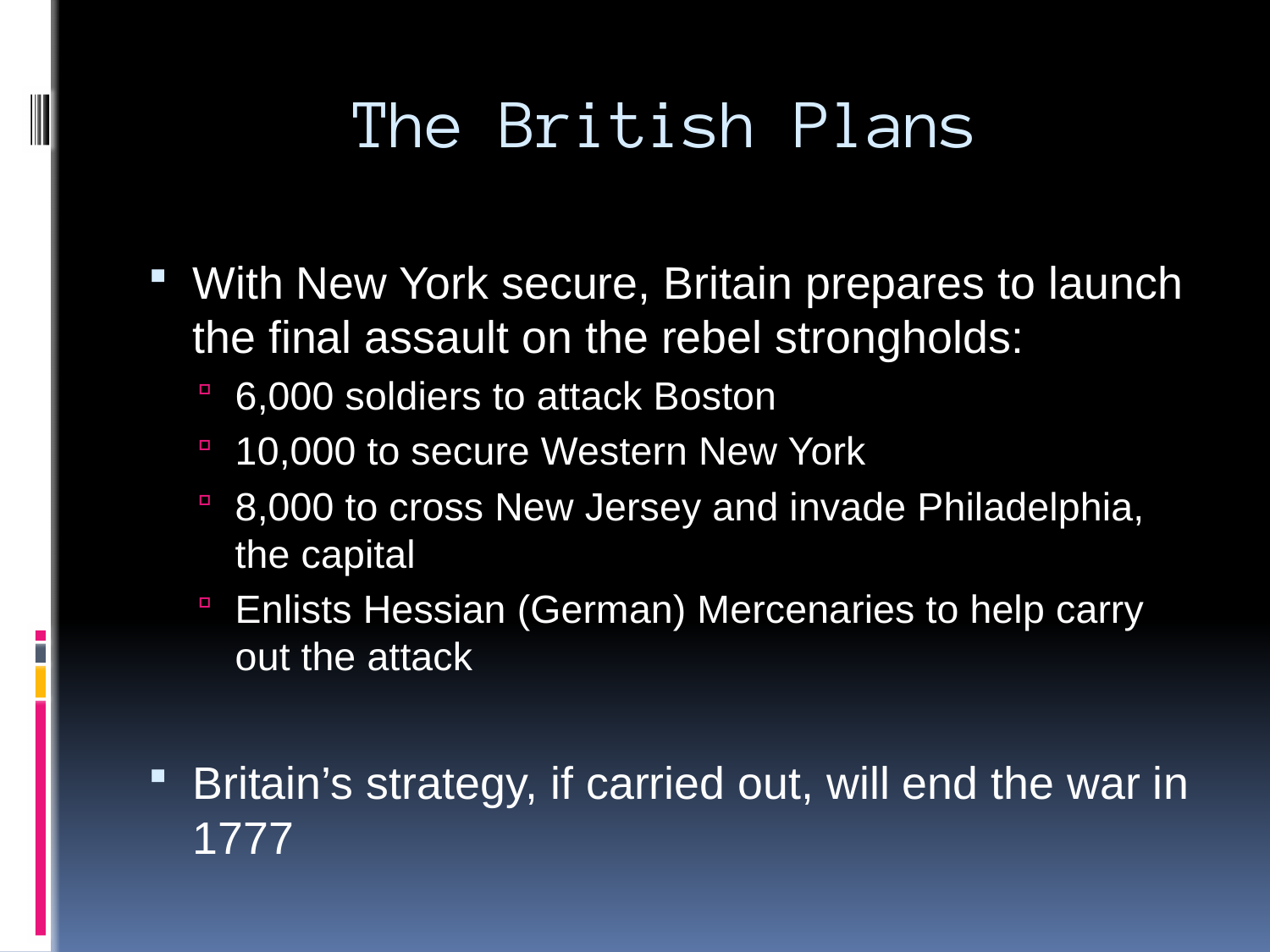

# The British Plans
With New York secure, Britain prepares to launch the final assault on the rebel strongholds:
6,000 soldiers to attack Boston
10,000 to secure Western New York
8,000 to cross New Jersey and invade Philadelphia, the capital
Enlists Hessian (German) Mercenaries to help carry out the attack

Britain’s strategy, if carried out, will end the war in 1777